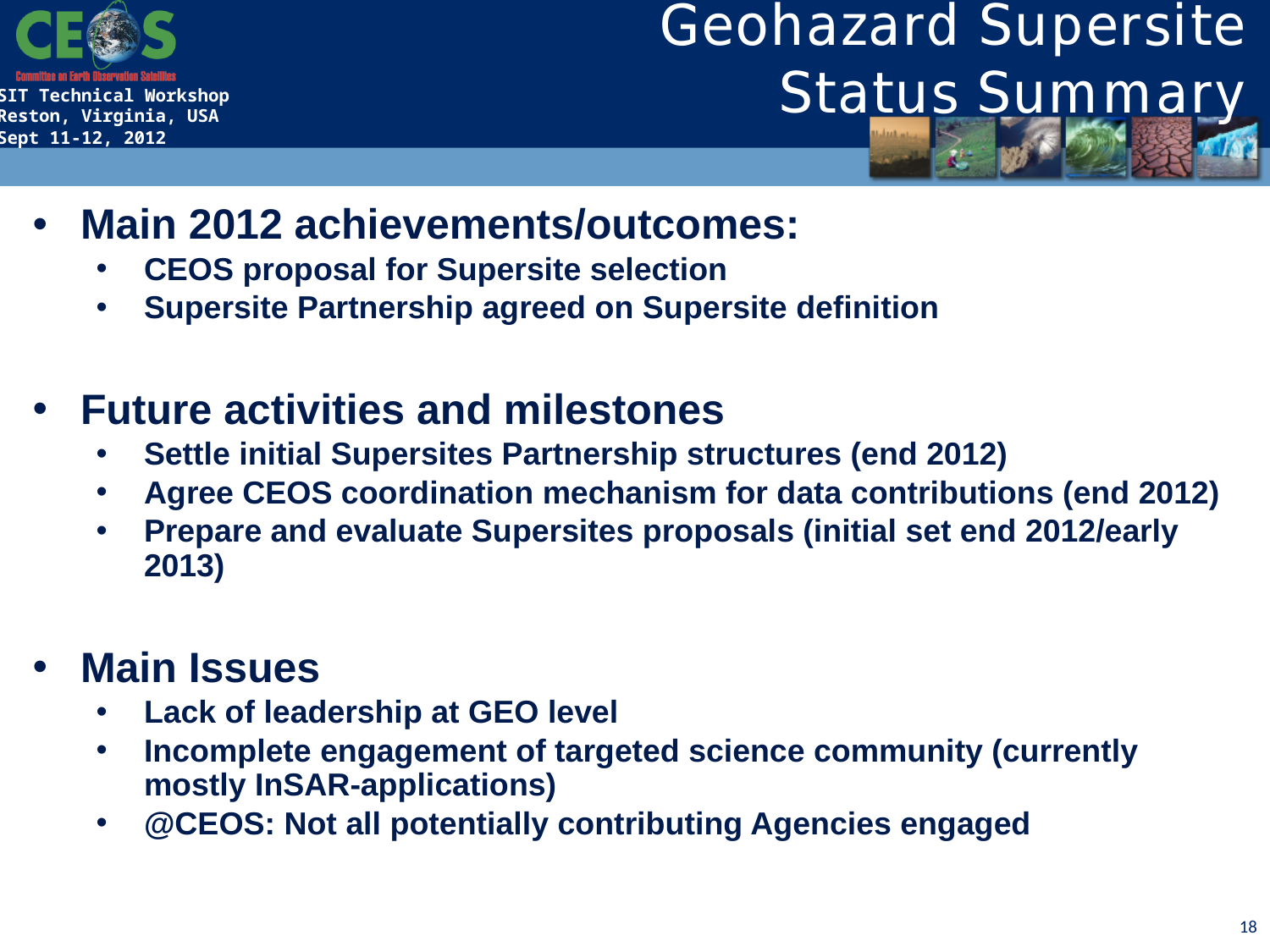

Geohazard Supersite
 Status Summary
Main 2012 achievements/outcomes:
CEOS proposal for Supersite selection
Supersite Partnership agreed on Supersite definition

Future activities and milestones
Settle initial Supersites Partnership structures (end 2012)
Agree CEOS coordination mechanism for data contributions (end 2012)
Prepare and evaluate Supersites proposals (initial set end 2012/early 2013)

Main Issues
Lack of leadership at GEO level
Incomplete engagement of targeted science community (currently mostly InSAR-applications)
@CEOS: Not all potentially contributing Agencies engaged

18